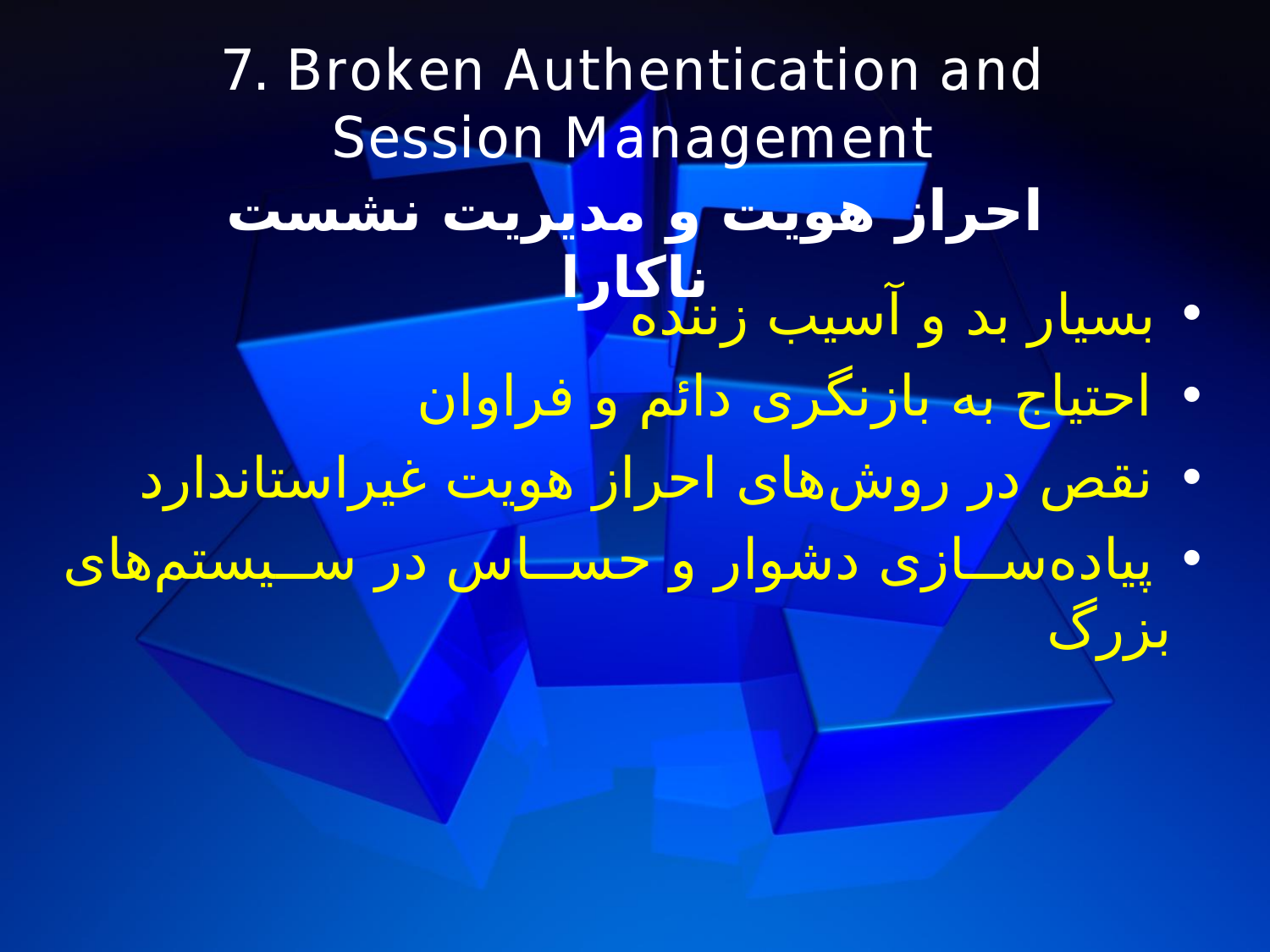

7. Broken Authentication and Session Management
احراز هویت و مدیریت نشست ناکارا
 بسیار بد و آسیب زننده
 احتیاج به بازنگری دائم و فراوان
 نقص در روش‌های احراز هویت غیراستاندارد
 پیاده‌سازی دشوار و حساس در سیستم‌های بزرگ